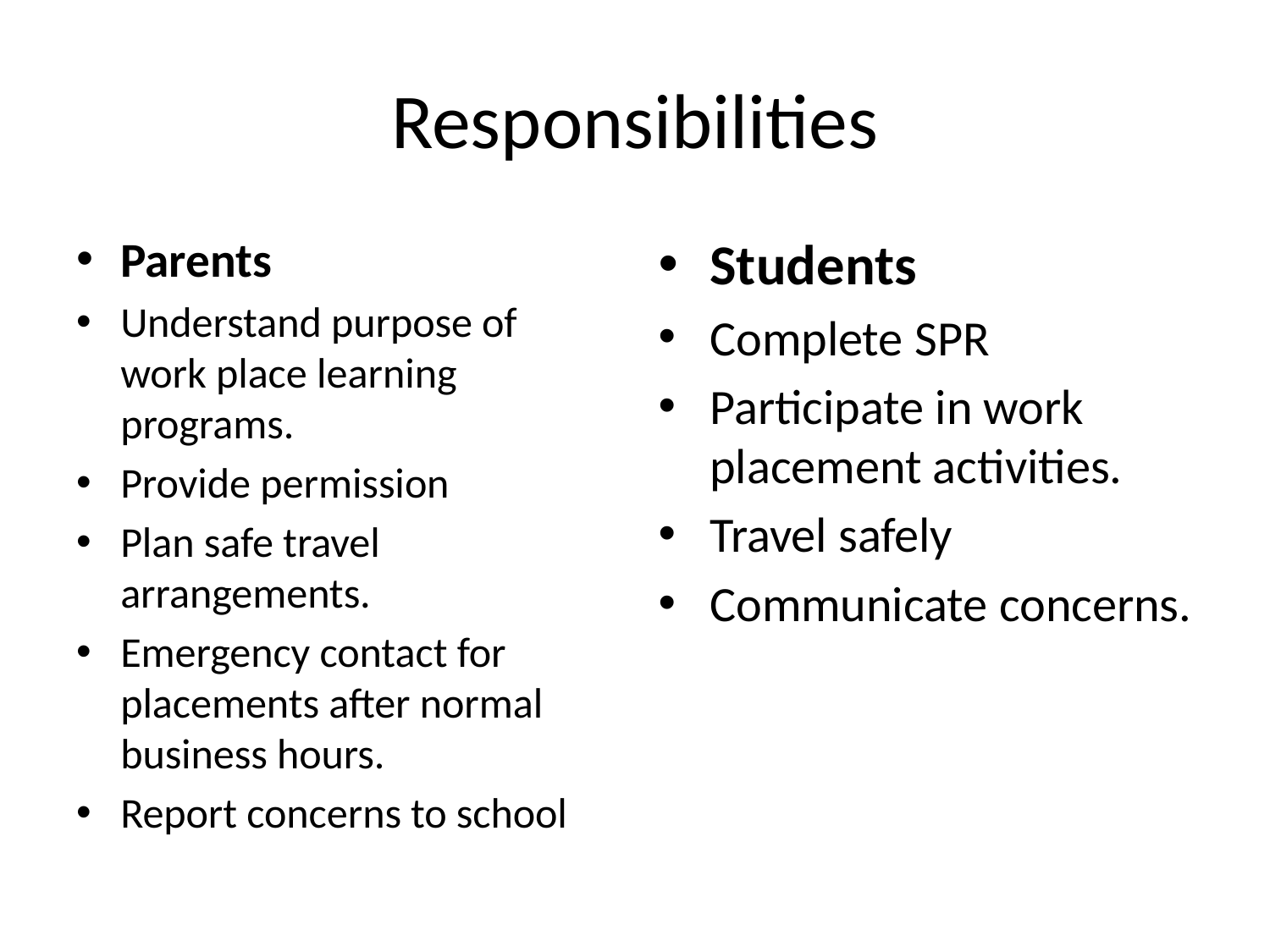

# Responsibilities
Parents
Understand purpose of work place learning programs.
Provide permission
Plan safe travel arrangements.
Emergency contact for  placements after normal business hours.
Report concerns to school
Students
Complete SPR
Participate in work placement activities.
Travel safely
Communicate concerns.